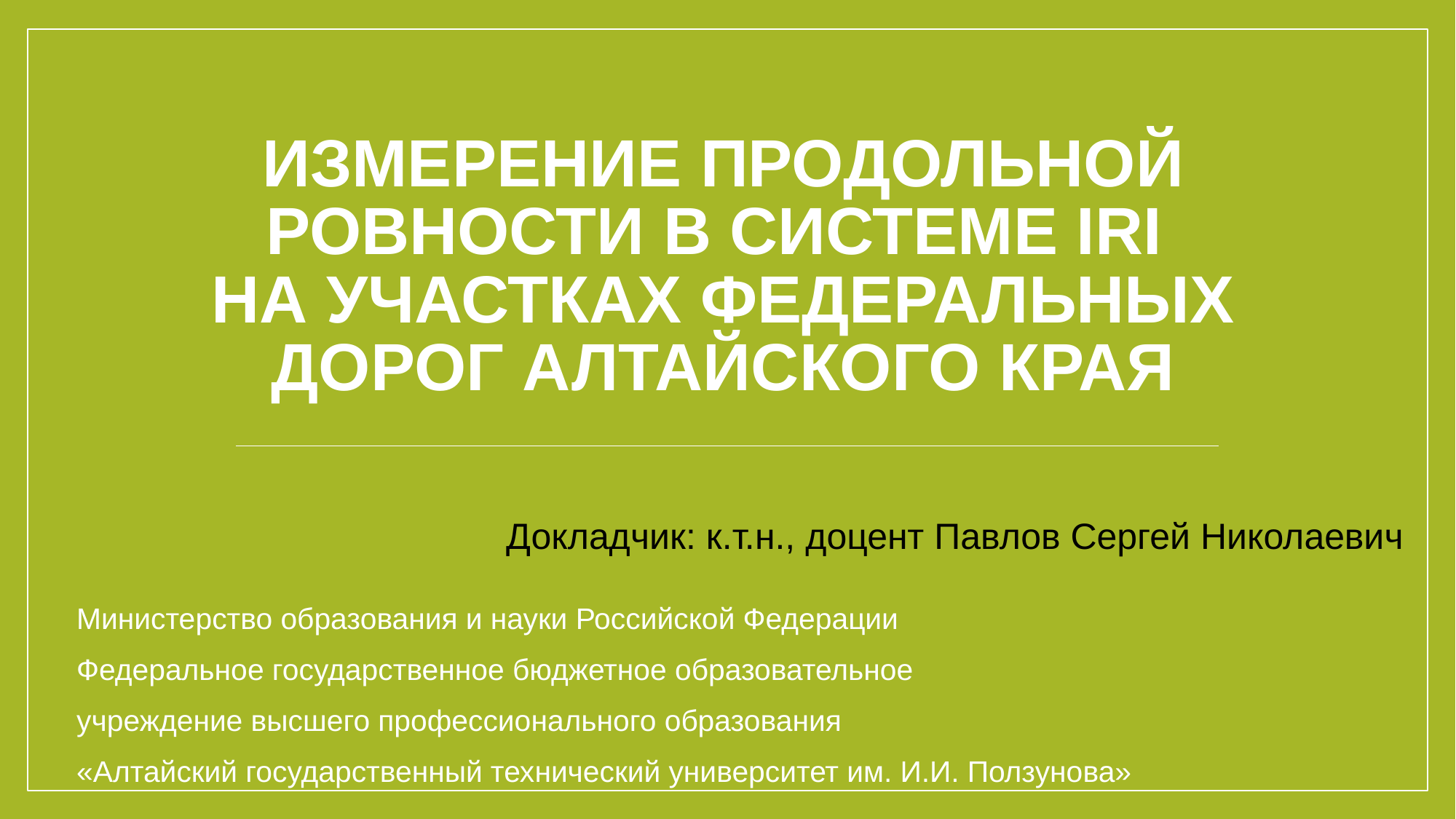

# Измерение продольной ровности в системе IRI на участках федеральных дорог Алтайского края
Докладчик: к.т.н., доцент Павлов Сергей Николаевич
Министерство образования и науки Российской Федерации
Федеральное государственное бюджетное образовательное
учреждение высшего профессионального образования
«Алтайский государственный технический университет им. И.И. Ползунова»